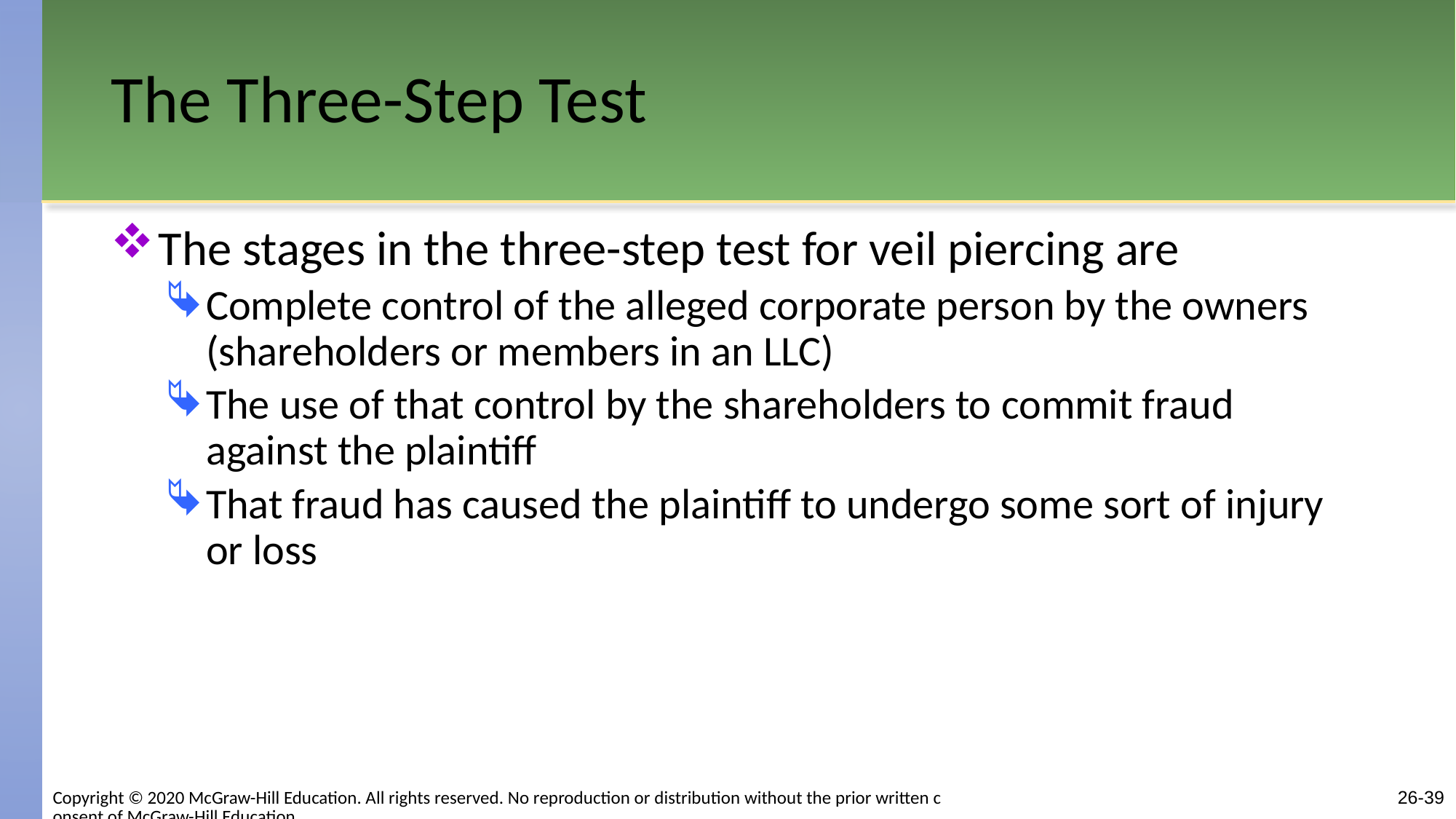

# The Three-Step Test
The stages in the three-step test for veil piercing are
Complete control of the alleged corporate person by the owners (shareholders or members in an LLC)
The use of that control by the shareholders to commit fraud against the plaintiff
That fraud has caused the plaintiff to undergo some sort of injury or loss
Copyright © 2020 McGraw-Hill Education. All rights reserved. No reproduction or distribution without the prior written consent of McGraw-Hill Education.
26-39